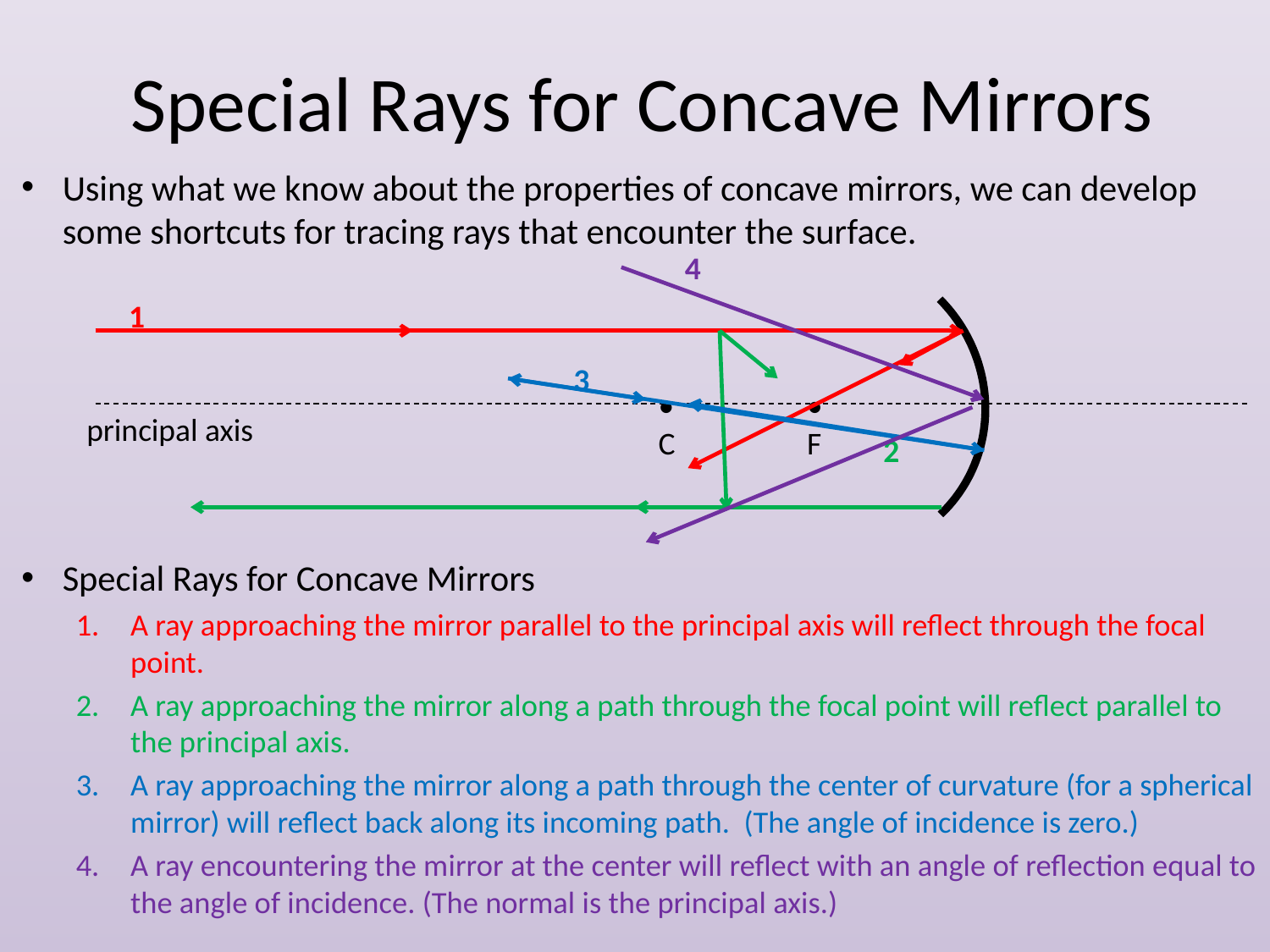

# Special Rays for Concave Mirrors
Using what we know about the properties of concave mirrors, we can develop some shortcuts for tracing rays that encounter the surface.

Special Rays for Concave Mirrors
A ray approaching the mirror parallel to the principal axis will reflect through the focal point.
A ray approaching the mirror along a path through the focal point will reflect parallel to the principal axis.
A ray approaching the mirror along a path through the center of curvature (for a spherical mirror) will reflect back along its incoming path.  (The angle of incidence is zero.)
A ray encountering the mirror at the center will reflect with an angle of reflection equal to the angle of incidence. (The normal is the principal axis.)
4

1
3
•
C
•
F
principal axis
2